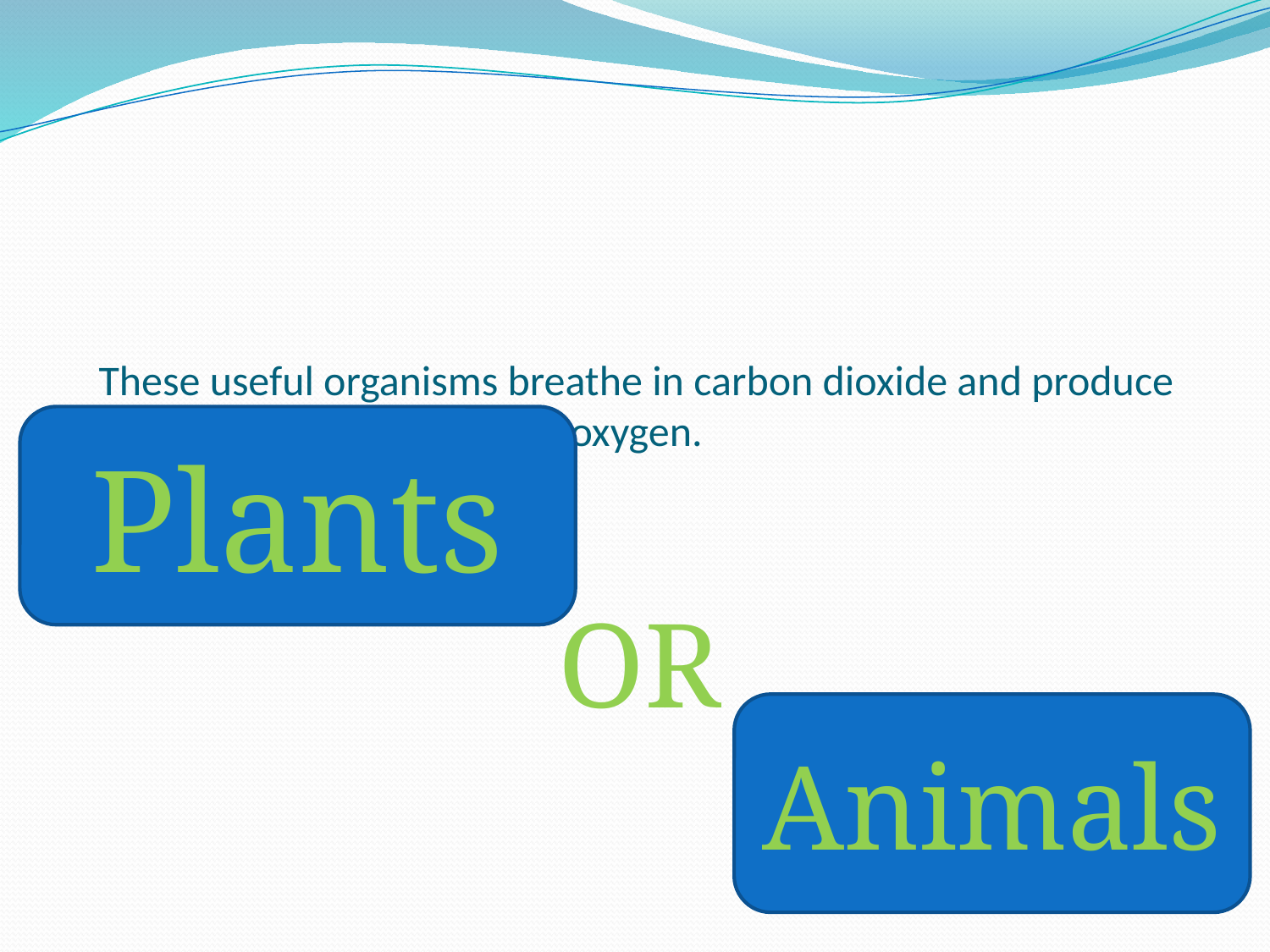

# These useful organisms breathe in carbon dioxide and produce oxygen.
Plants
OR
Animals